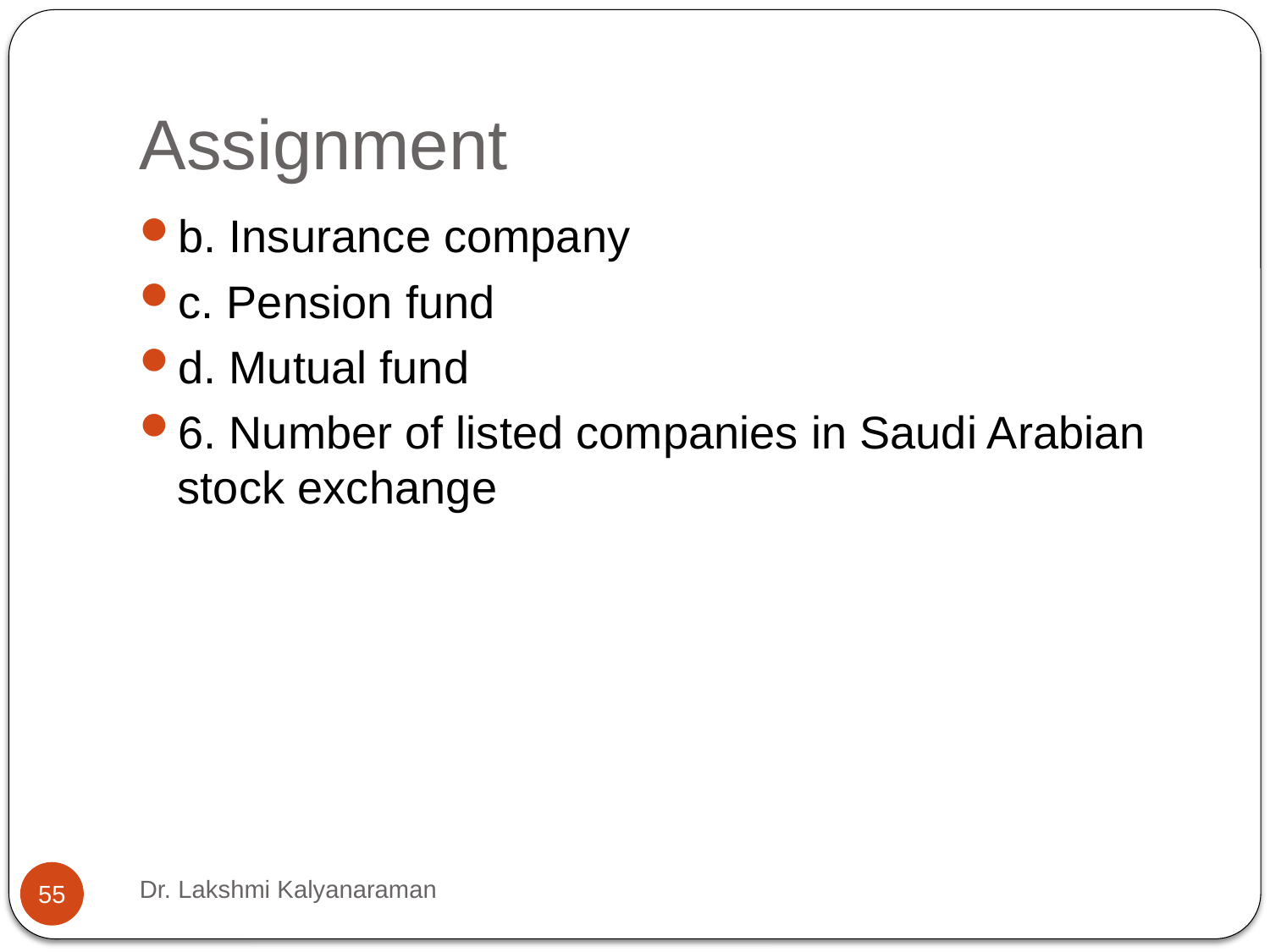

# Assignment
b. Insurance company
c. Pension fund
d. Mutual fund
6. Number of listed companies in Saudi Arabian stock exchange

Dr. Lakshmi Kalyanaraman
55